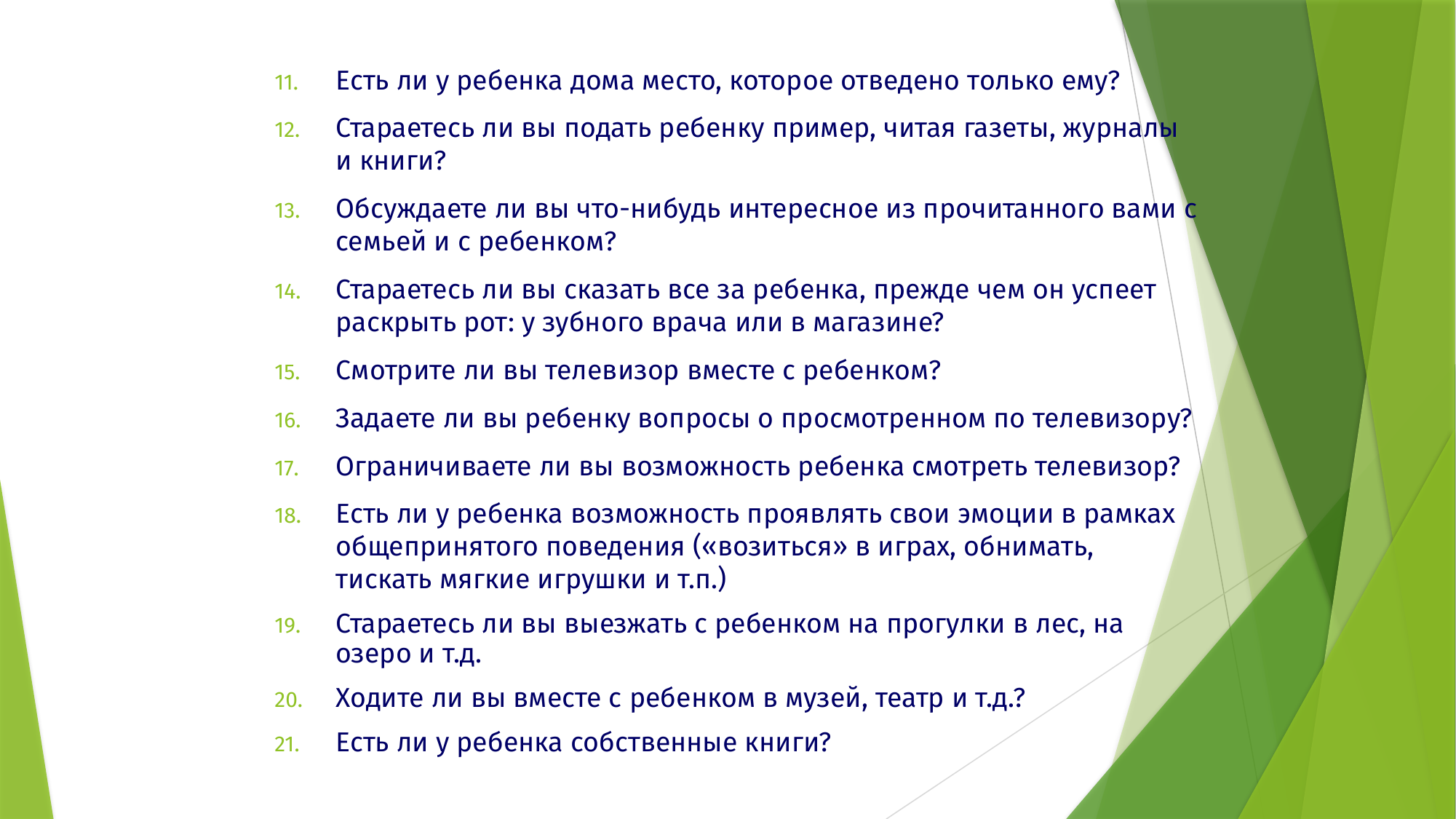

Есть ли у ребенка дома место, которое отведено только ему?
Стараетесь ли вы подать ребенку пример, читая газеты, журналы и книги?
Обсуждаете ли вы что-нибудь интересное из прочитанного вами с семьей и с ребенком?
Стараетесь ли вы сказать все за ребенка, прежде чем он успеет раскрыть рот: у зубного врача или в магазине?
Смотрите ли вы телевизор вместе с ребенком?
Задаете ли вы ребенку вопросы о просмотренном по телевизору?
Ограничиваете ли вы возможность ребенка смотреть телевизор?
Есть ли у ребенка возможность проявлять свои эмоции в рамках общепринятого поведения («возиться» в играх, обнимать, тискать мягкие игрушки и т.п.)
Стараетесь ли вы выезжать с ребенком на прогулки в лес, на озеро и т.д.
Ходите ли вы вместе с ребенком в музей, театр и т.д.?
Есть ли у ребенка собственные книги?